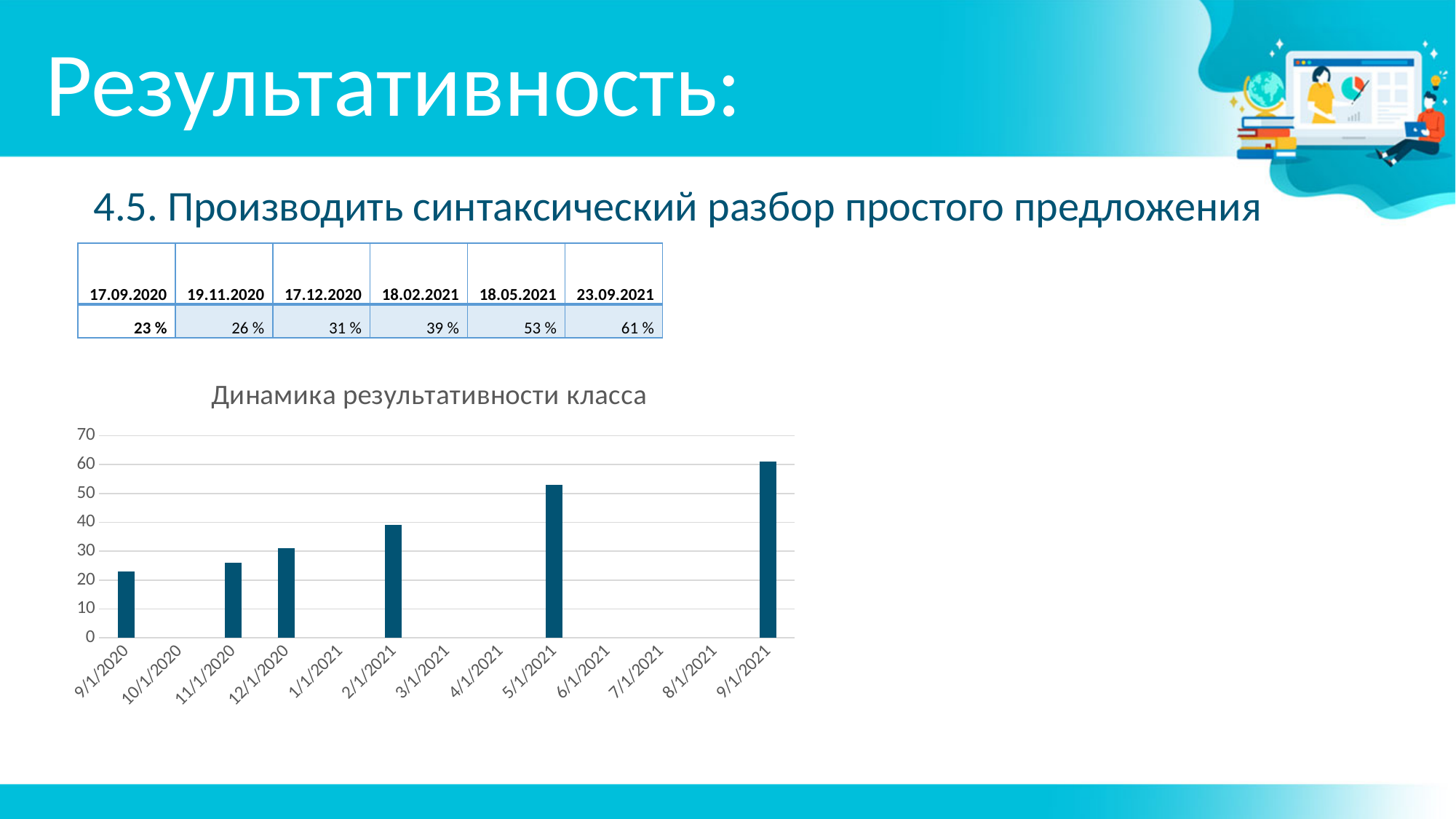

# Результативность:
4.5. Производить синтаксический разбор простого предложения
| 17.09.2020 | 19.11.2020 | 17.12.2020 | 18.02.2021 | 18.05.2021 | 23.09.2021 |
| --- | --- | --- | --- | --- | --- |
| 23 % | 26 % | 31 % | 39 % | 53 % | 61 % |

### Chart: Динамика результативности класса

| Category | Столбец1 |
|---|---|
| 44091 | 23.0 |
| 44154 | 26.0 |
| 44182 | 31.0 |
| 44245 | 39.0 |
| 44334 | 53.0 |
| 44462 | 61.0 |